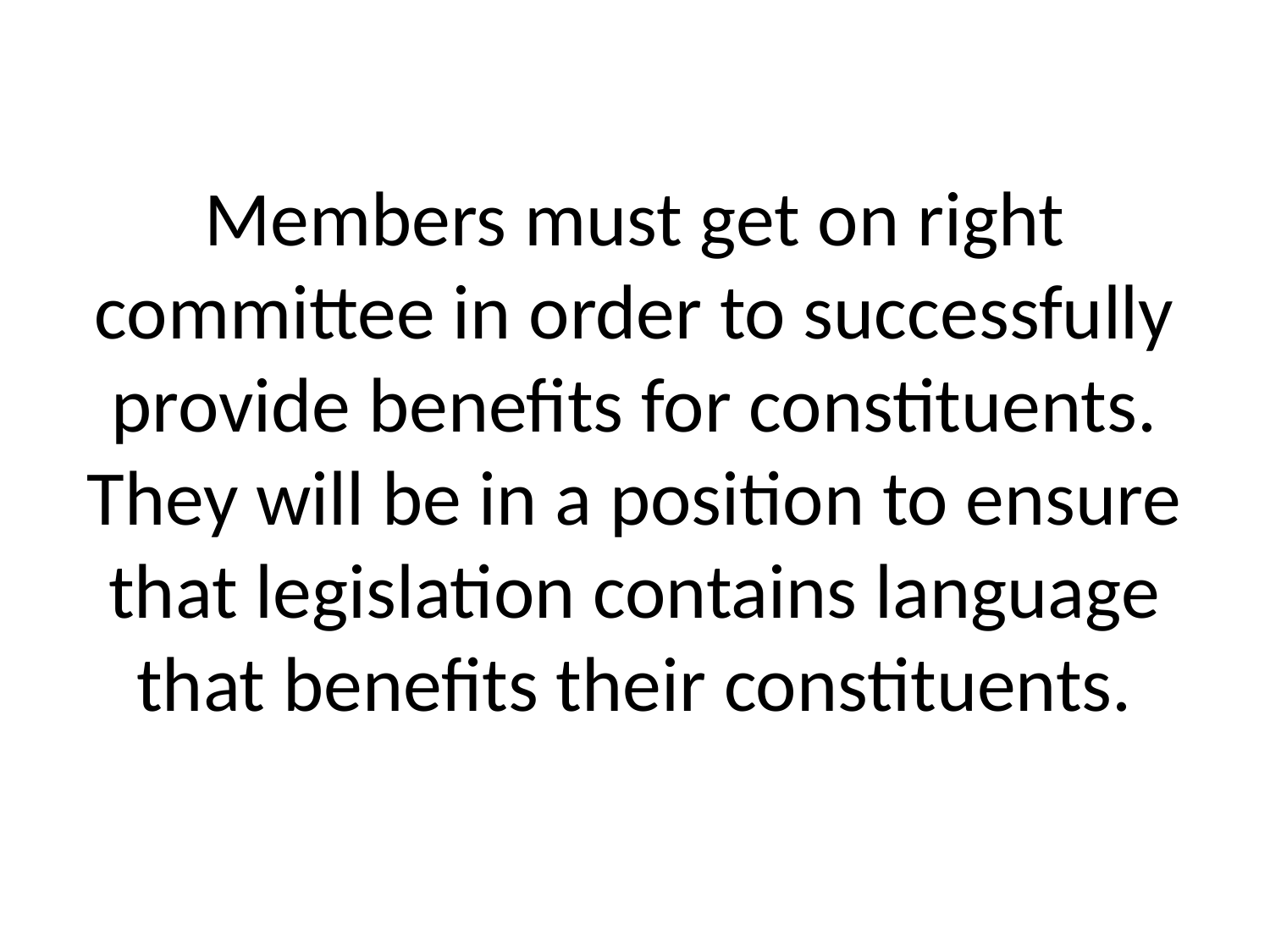

# Members must get on right committee in order to successfully provide benefits for constituents. They will be in a position to ensure that legislation contains language that benefits their constituents.